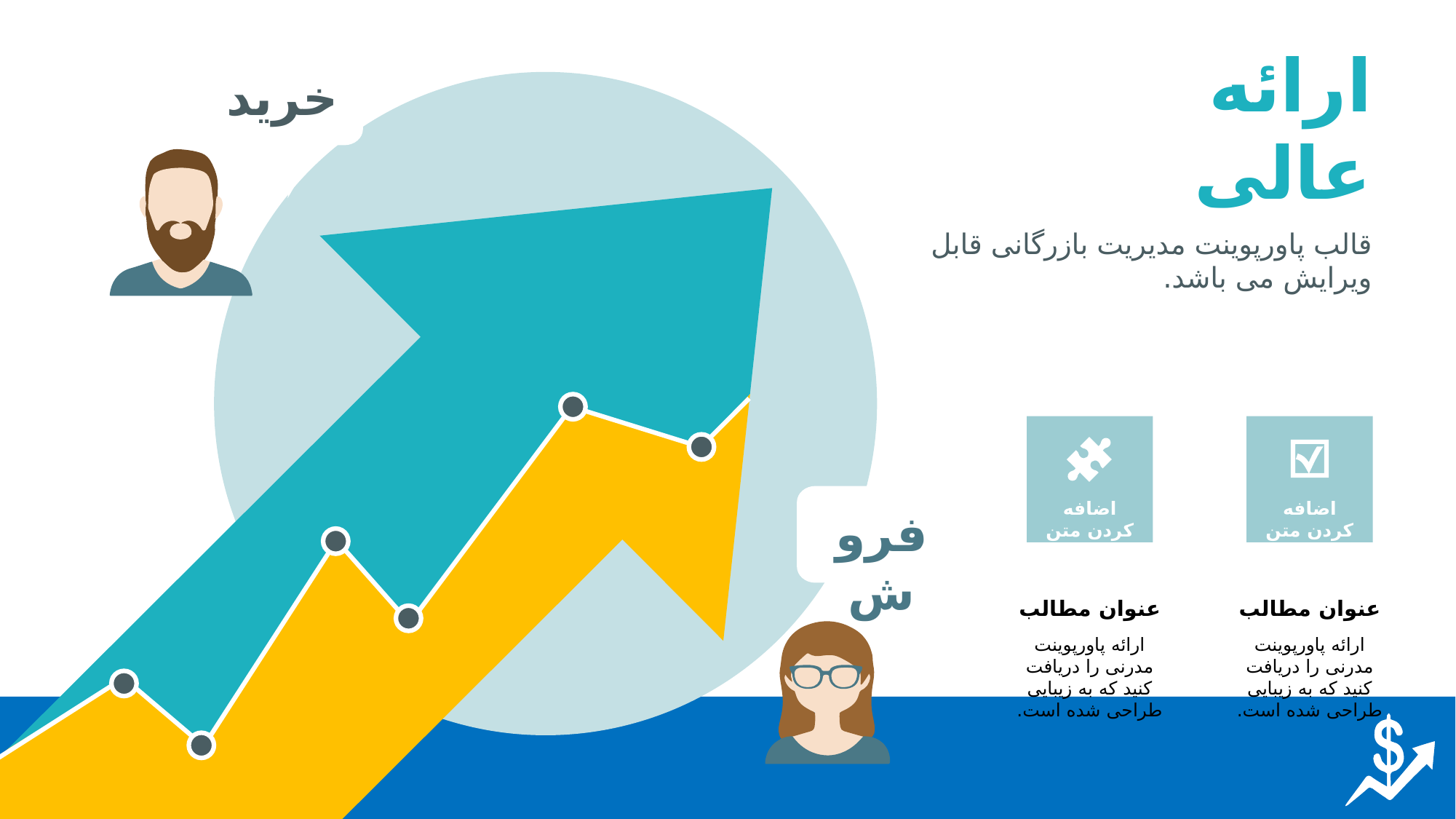

ارائه
عالی

خرید

قالب پاورپوینت مدیریت بازرگانی قابل ویرایش می باشد.

اضافه کردن متن
اضافه کردن متن
فروش

عنوان مطالب
ارائه پاورپوینت مدرنی را دریافت کنید که به زیبایی طراحی شده است.
عنوان مطالب
ارائه پاورپوینت مدرنی را دریافت کنید که به زیبایی طراحی شده است.